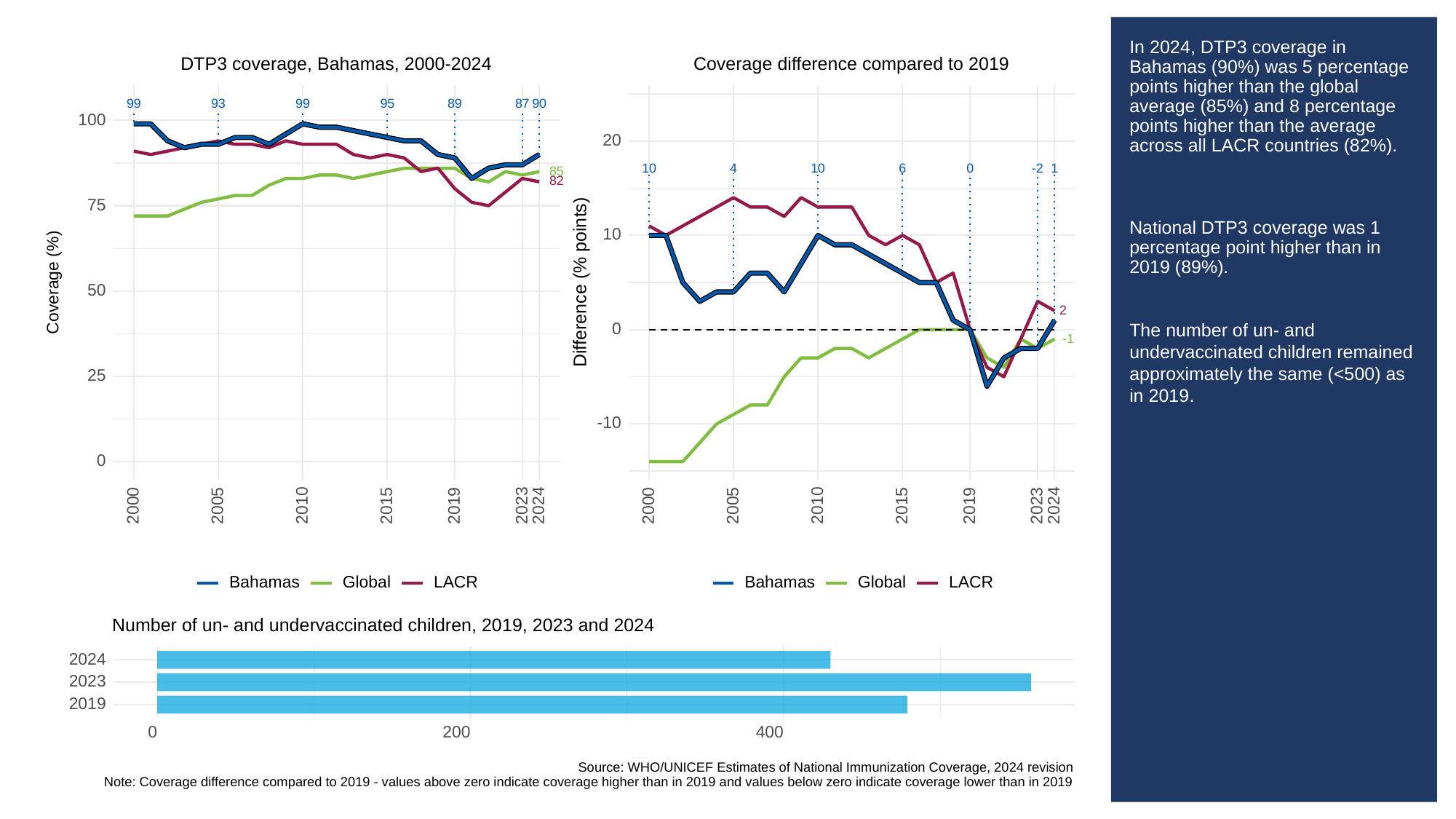

# In 2024, DTP3 coverage in Bahamas (90%) was 5 percentage points higher than the global average (85%) and 8 percentage points higher than the average across all LACR countries (82%).

National DTP3 coverage was 1 percentage point higher than in 2019 (89%).

The number of un- and undervaccinated children remained approximately the same (<500) as in 2019.

Coverage difference compared to 2019
DTP3 coverage, Bahamas, 2000-2024

93
99
99
95
89
87
90

100

20

10
10
6
0
-2
1
4
85

82

75

10

Difference (% points)
Coverage (%)

50

2
0

-1
25

-10

0

2023
2023
2000
2005
2010
2015
2019
2024
2000
2005
2010
2015
2019
2024
Global
LACR
Global
LACR
Bahamas
Bahamas

Number of un- and undervaccinated children, 2019, 2023 and 2024

2024

2023

2019

0
200
400
Source: WHO/UNICEF Estimates of National Immunization Coverage, 2024 revision
Note: Coverage difference compared to 2019 - values above zero indicate coverage higher than in 2019 and values below zero indicate coverage lower than in 2019